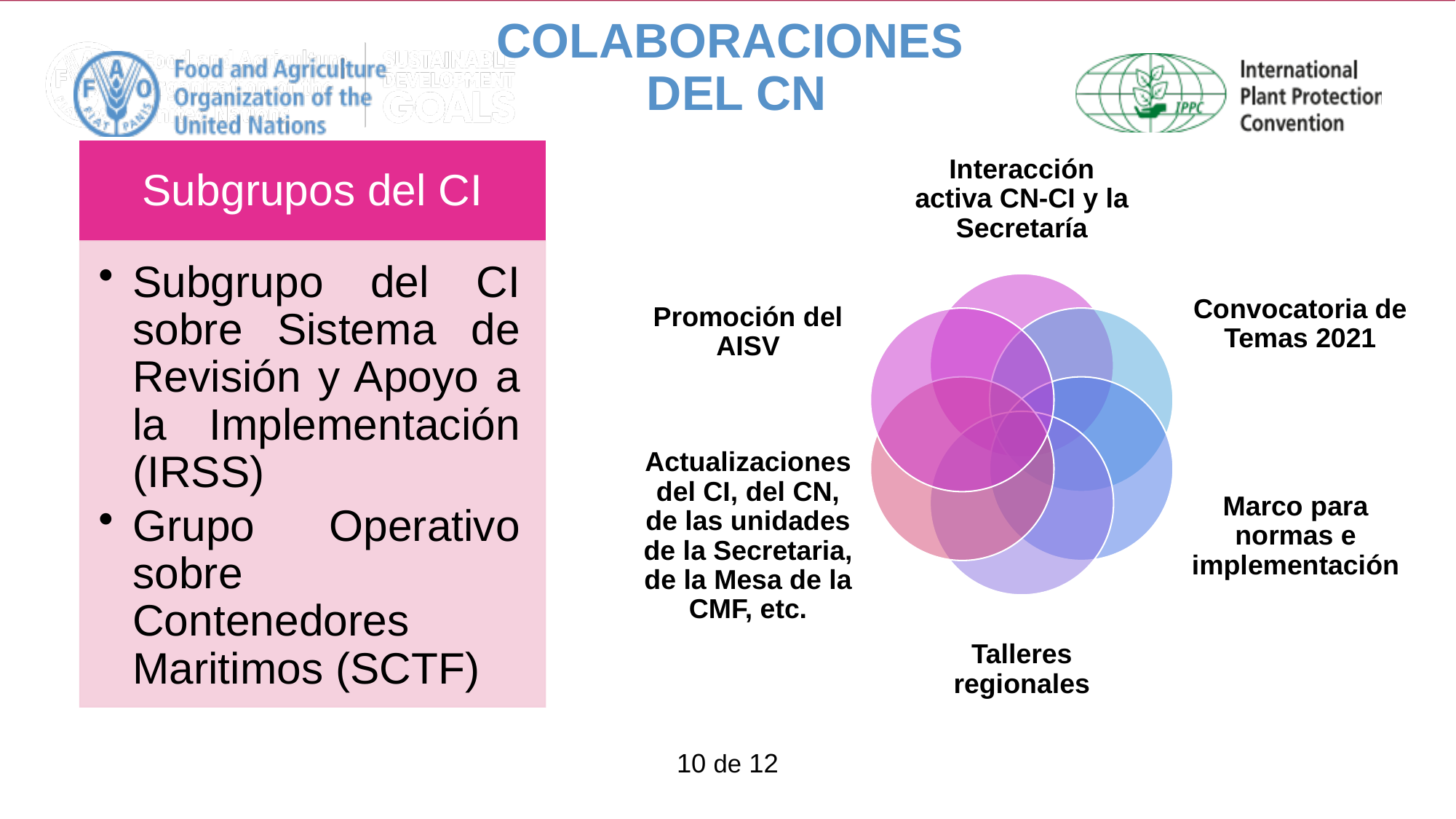

# COLABORACIONES DEL CN
Subgrupos del CI
Subgrupo del CI sobre Sistema de Revisión y Apoyo a la Implementación (IRSS)
Grupo Operativo sobre Contenedores Maritimos (SCTF)
Interacción activa CN-CI y la Secretaría
Convocatoria de Temas 2021
Marco para normas e implementación
Talleres regionales
Actualizaciones del CI, del CN, de las unidades de la Secretaria, de la Mesa de la CMF, etc.
Promoción del AISV
10 de 12